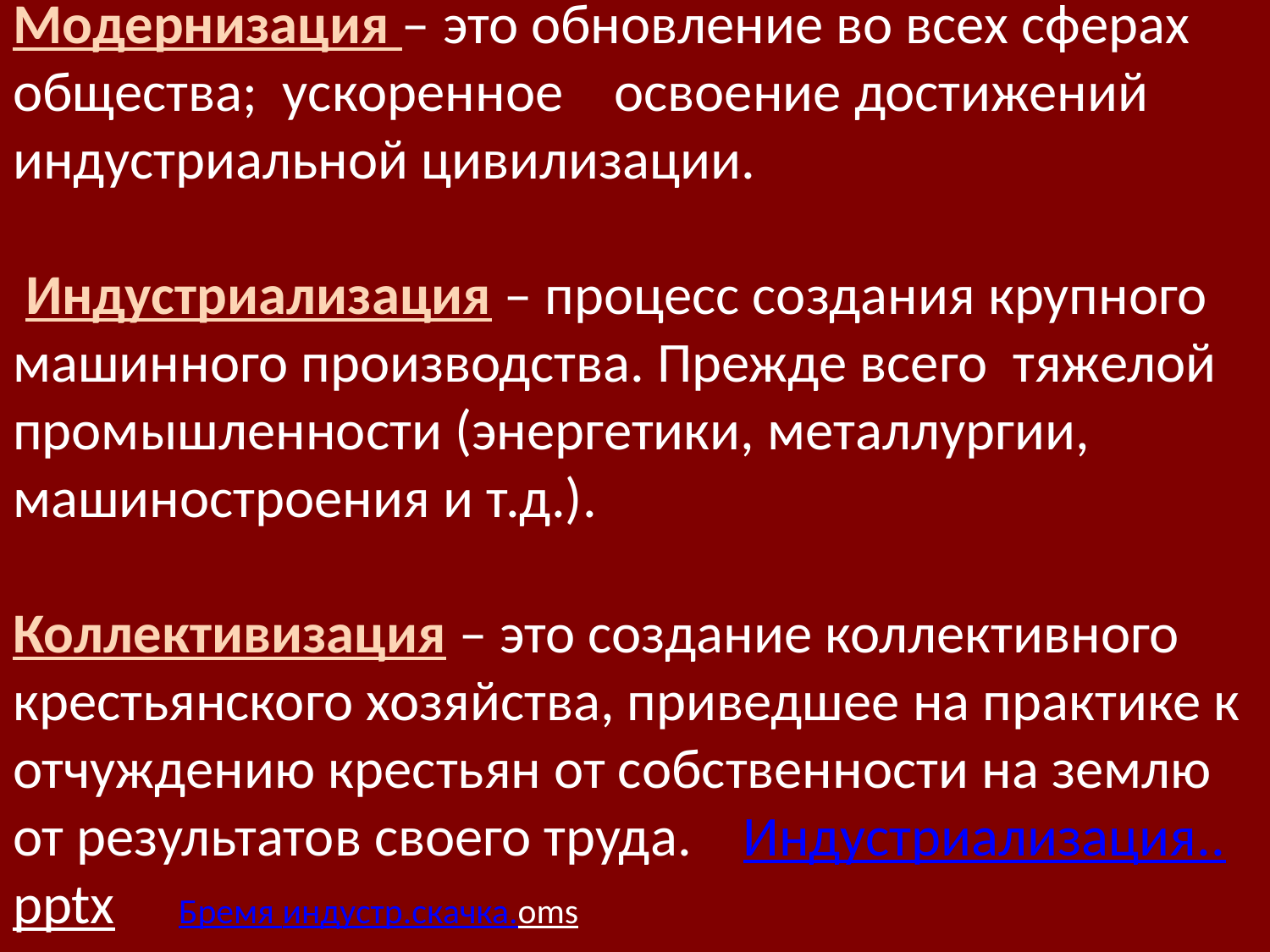

# Модернизация – это обновление во всех сферах общества;  ускоренное    освоение достижений индустриальной цивилизации. Индустриализация – процесс создания крупного машинного производства. Прежде всего  тяжелой промышленности (энергетики, металлургии, машиностроения и т.д.). Коллективизация – это создание коллективного крестьянского хозяйства, приведшее на практике к отчуждению крестьян от собственности на землю от результатов своего труда.    Индустриализация..pptx     Бремя индустр.скачка.oms